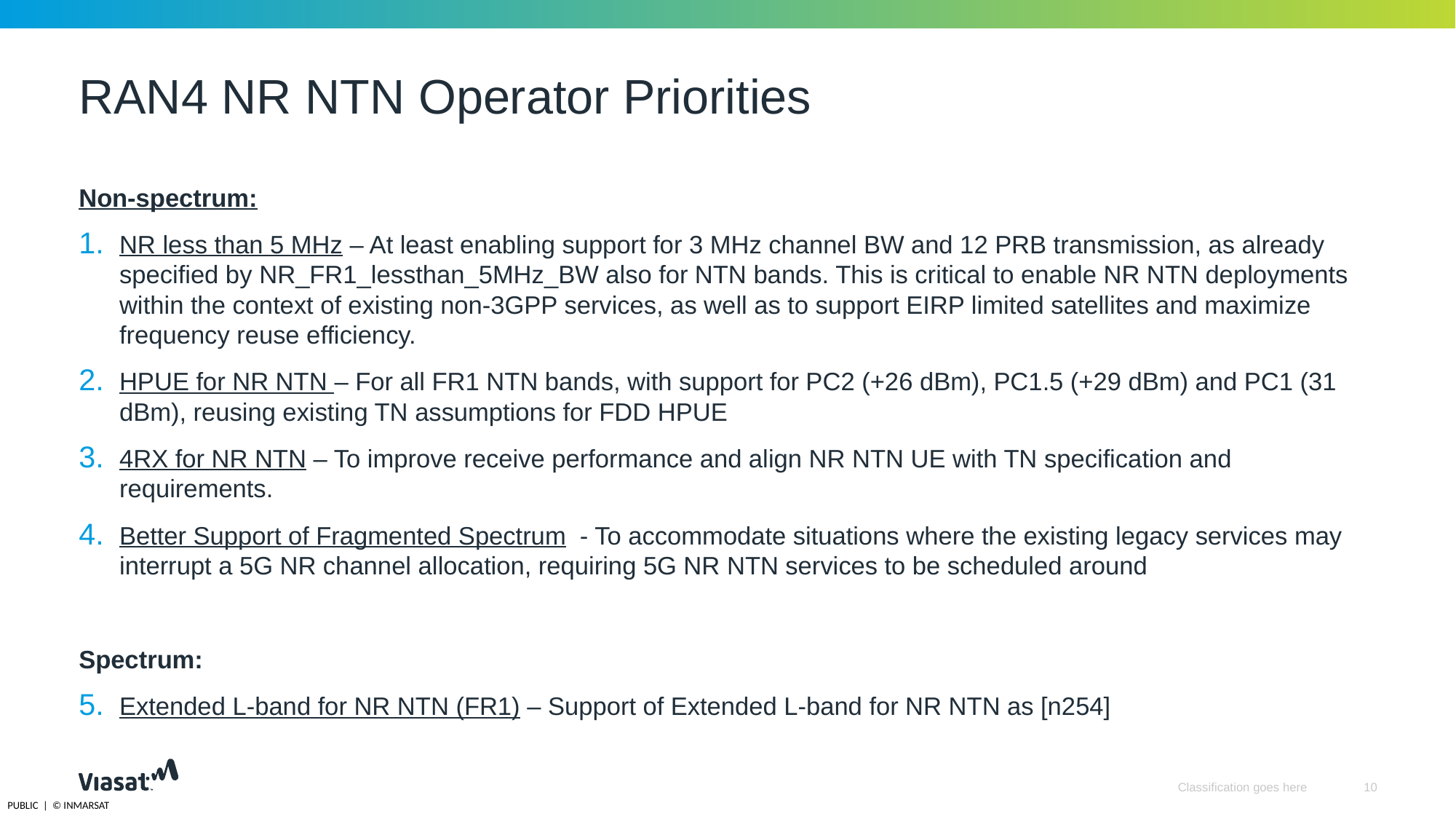

# RAN4 NR NTN Operator Priorities
Non-spectrum:
NR less than 5 MHz – At least enabling support for 3 MHz channel BW and 12 PRB transmission, as already specified by NR_FR1_lessthan_5MHz_BW also for NTN bands. This is critical to enable NR NTN deployments within the context of existing non-3GPP services, as well as to support EIRP limited satellites and maximize frequency reuse efficiency.
HPUE for NR NTN – For all FR1 NTN bands, with support for PC2 (+26 dBm), PC1.5 (+29 dBm) and PC1 (31 dBm), reusing existing TN assumptions for FDD HPUE
4RX for NR NTN – To improve receive performance and align NR NTN UE with TN specification and requirements.
Better Support of Fragmented Spectrum  - To accommodate situations where the existing legacy services may interrupt a 5G NR channel allocation, requiring 5G NR NTN services to be scheduled around

Spectrum:
Extended L-band for NR NTN (FR1) – Support of Extended L-band for NR NTN as [n254]
Classification goes here
10